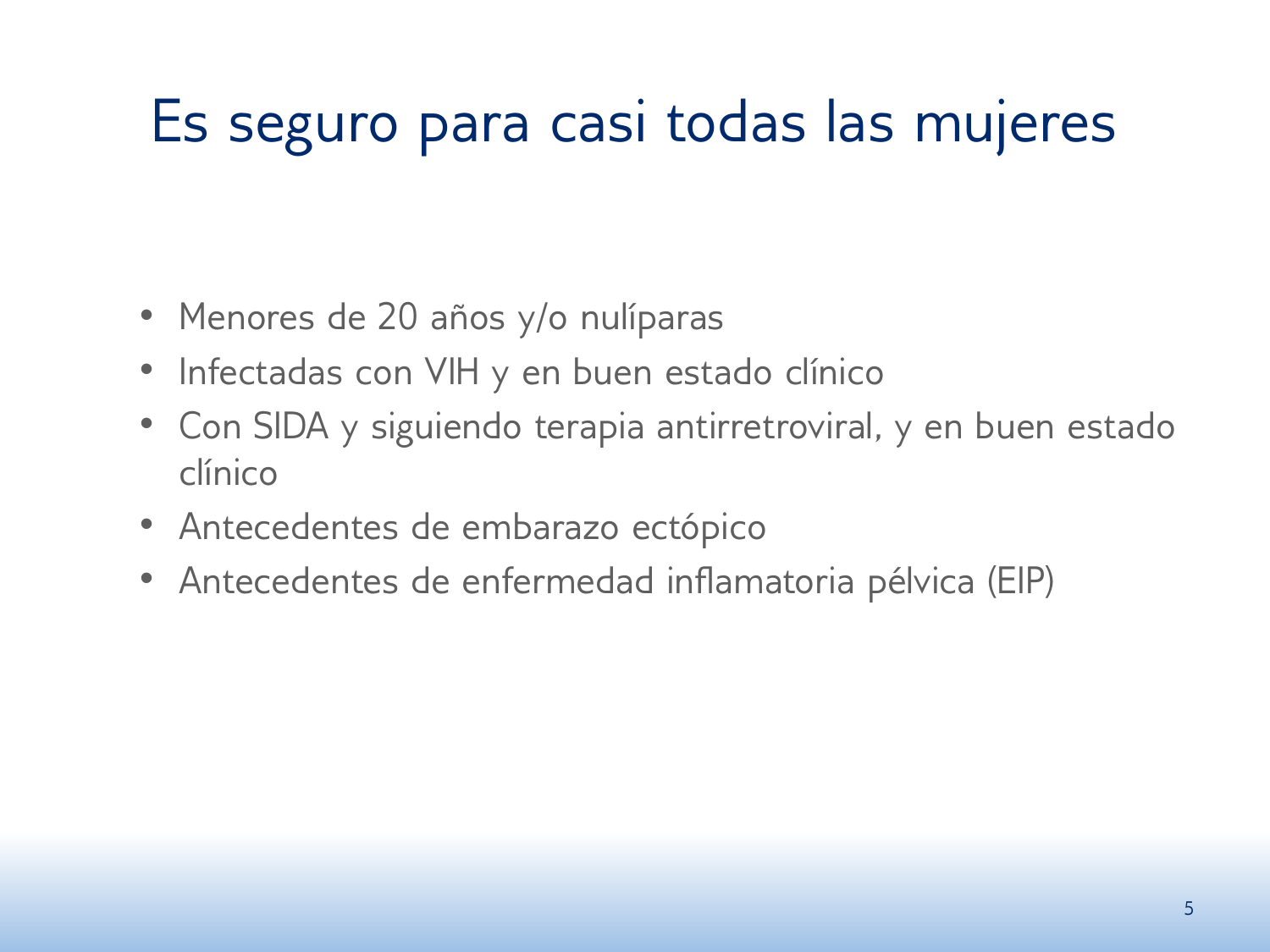

# Es seguro para casi todas las mujeres

Menores de 20 años y/o nulíparas
Infectadas con VIH y en buen estado clínico
Con SIDA y siguiendo terapia antirretroviral, y en buen estado clínico
Antecedentes de embarazo ectópico
Antecedentes de enfermedad inflamatoria pélvica (EIP)

5